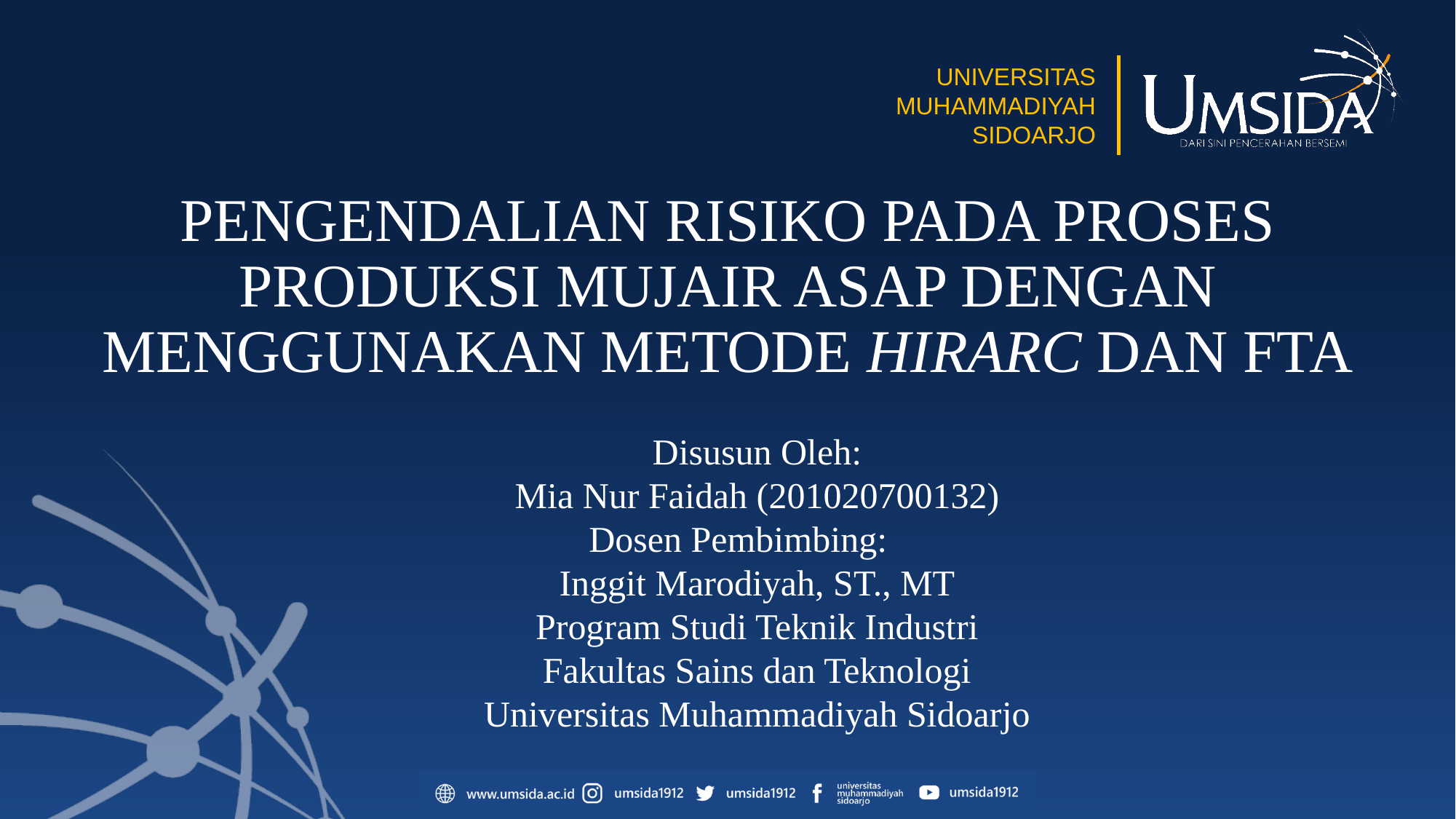

# PENGENDALIAN RISIKO PADA PROSES PRODUKSI MUJAIR ASAP DENGAN MENGGUNAKAN METODE HIRARC DAN FTA
Disusun Oleh:
Mia Nur Faidah (201020700132)
Dosen Pembimbing:
Inggit Marodiyah, ST., MT
Program Studi Teknik Industri
Fakultas Sains dan Teknologi
Universitas Muhammadiyah Sidoarjo